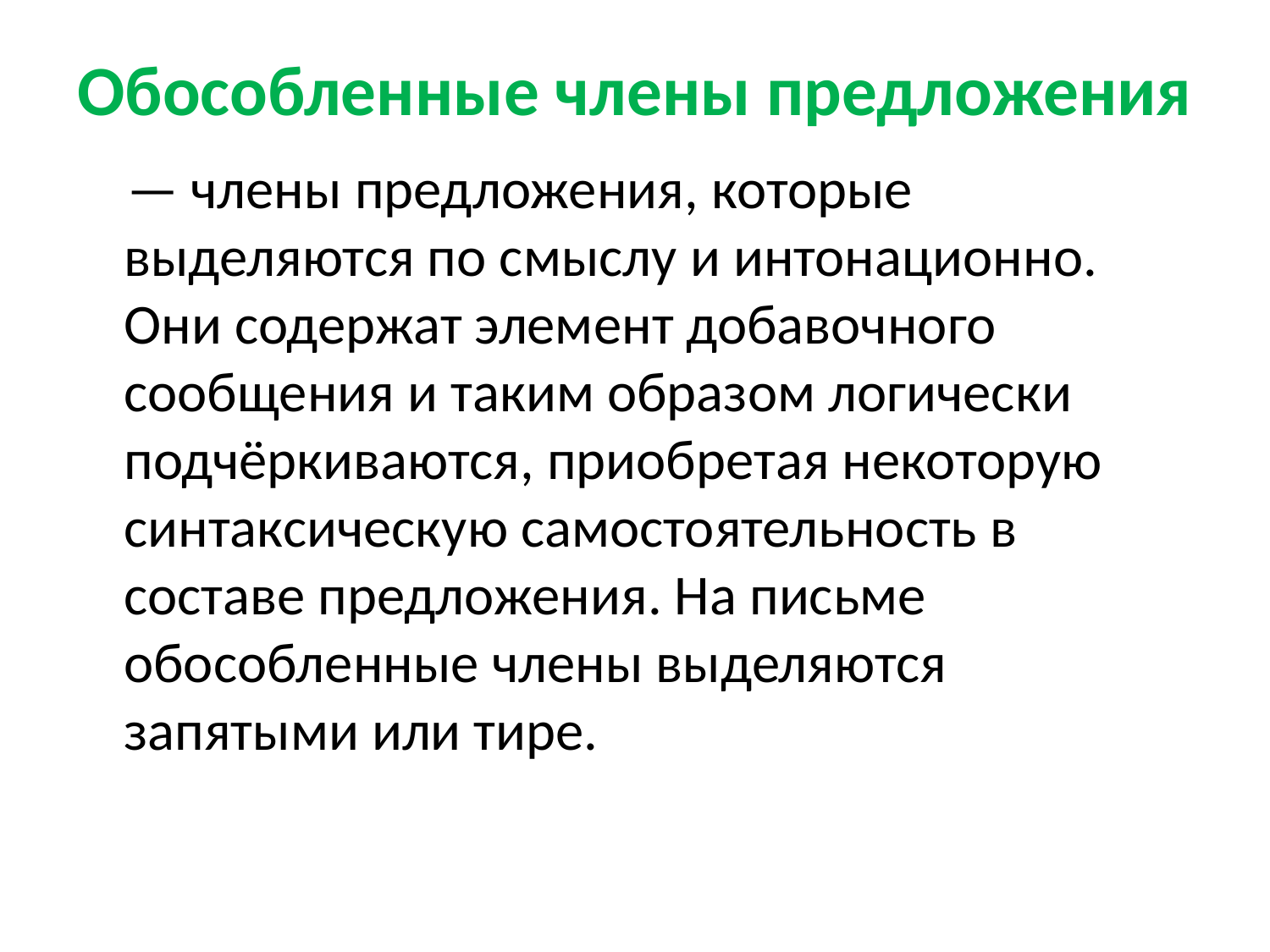

# Обособленные члены предложения
    — члены предложения, которые выделяются по смыслу и интонационно. Они содержат элемент добавочного сообщения и таким образом логически подчёркиваются, приобретая некоторую синтаксическую самостоятельность в составе предложения. На письме обособленные члены выделяются запятыми или тире.